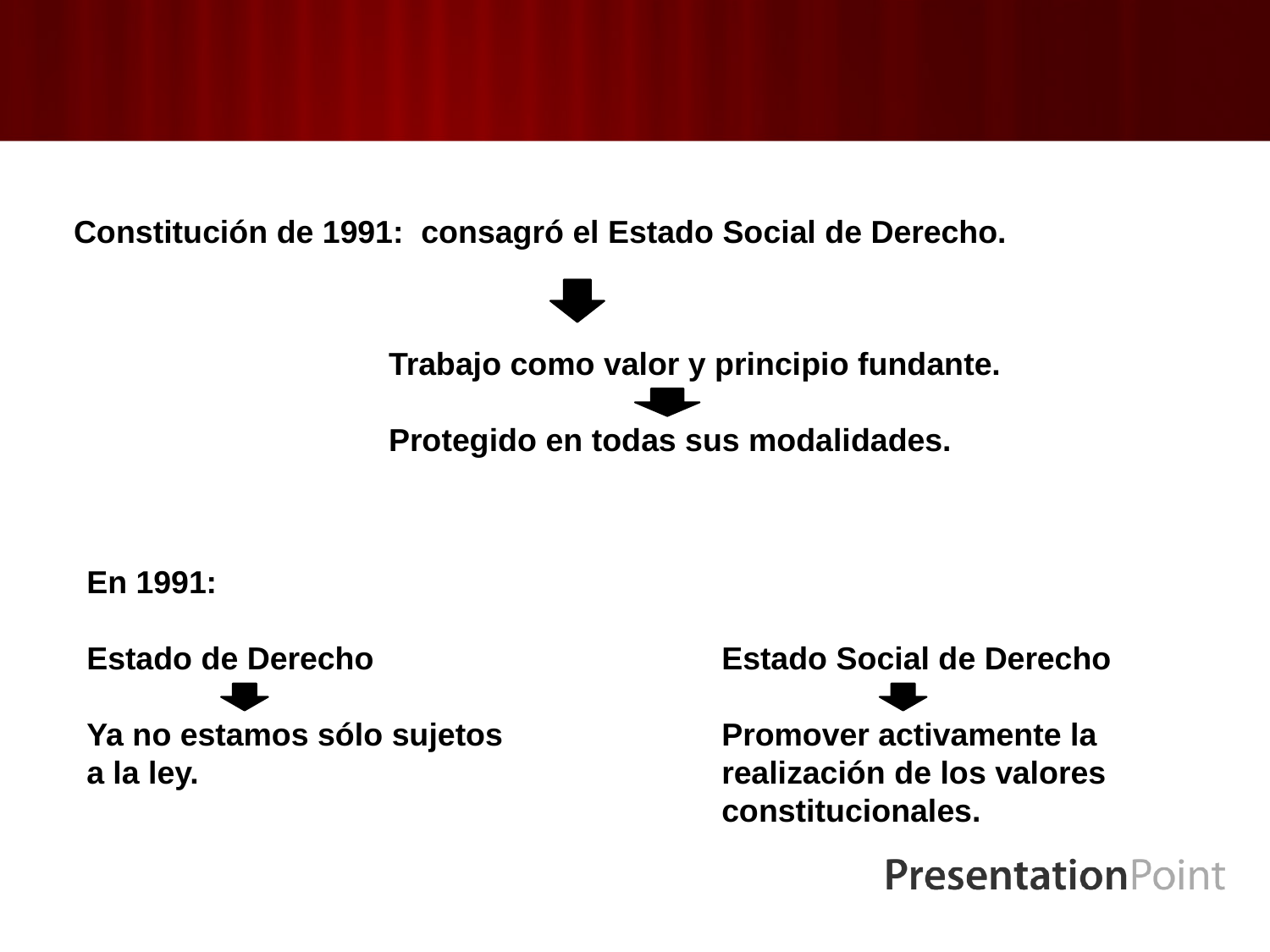

Constitución de 1991:  consagró el Estado Social de Derecho.

Trabajo como valor y principio fundante.

Protegido en todas sus modalidades.

En 1991:

Estado de Derecho			Estado Social de Derecho

Ya no estamos sólo sujetos		Promover activamente la
a la ley.					realización de los valores
					constitucionales.